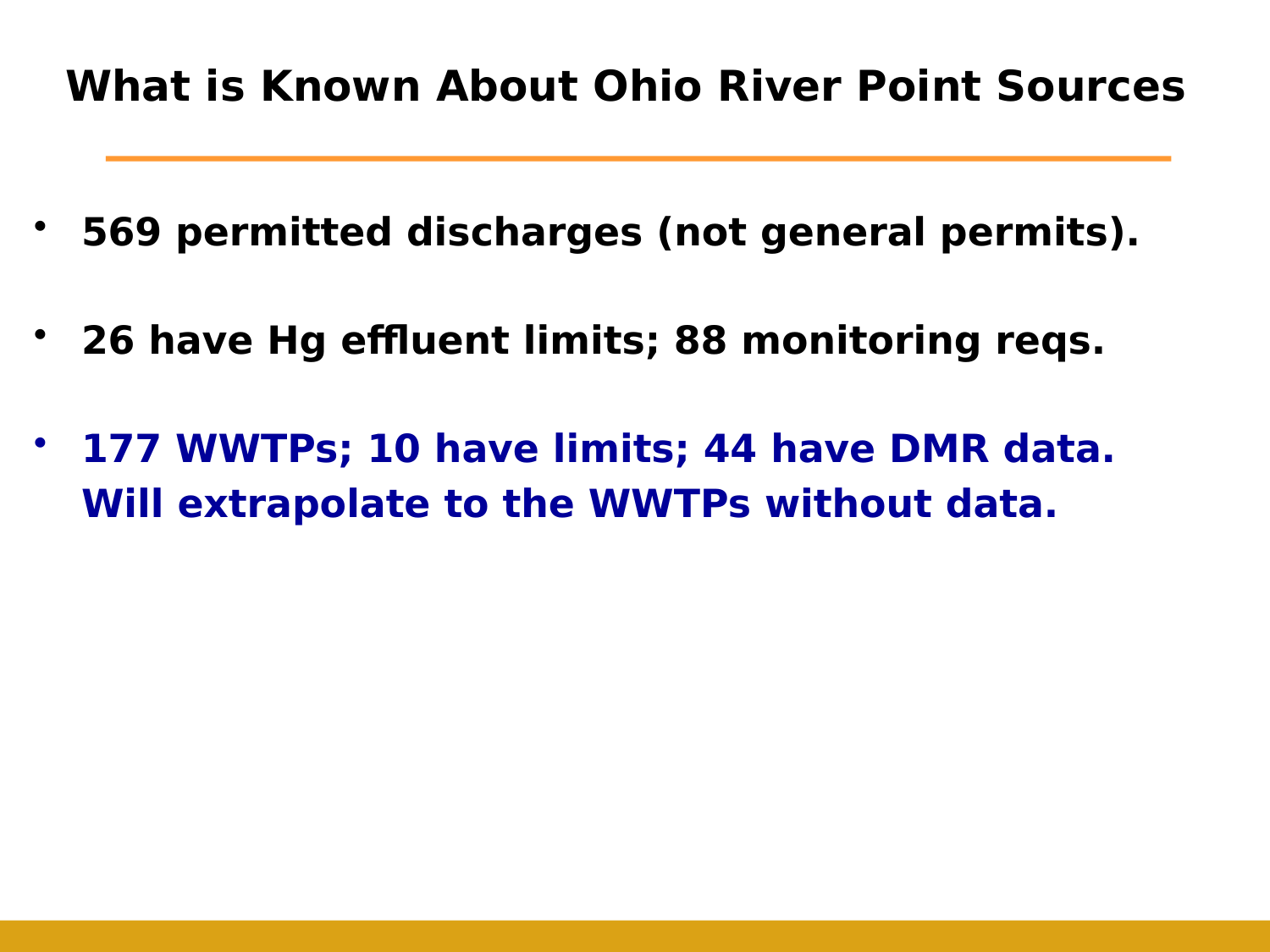

# What is Known About Ohio River Point Sources

569 permitted discharges (not general permits).

26 have Hg effluent limits; 88 monitoring reqs.

177 WWTPs; 10 have limits; 44 have DMR data.
	Will extrapolate to the WWTPs without data.